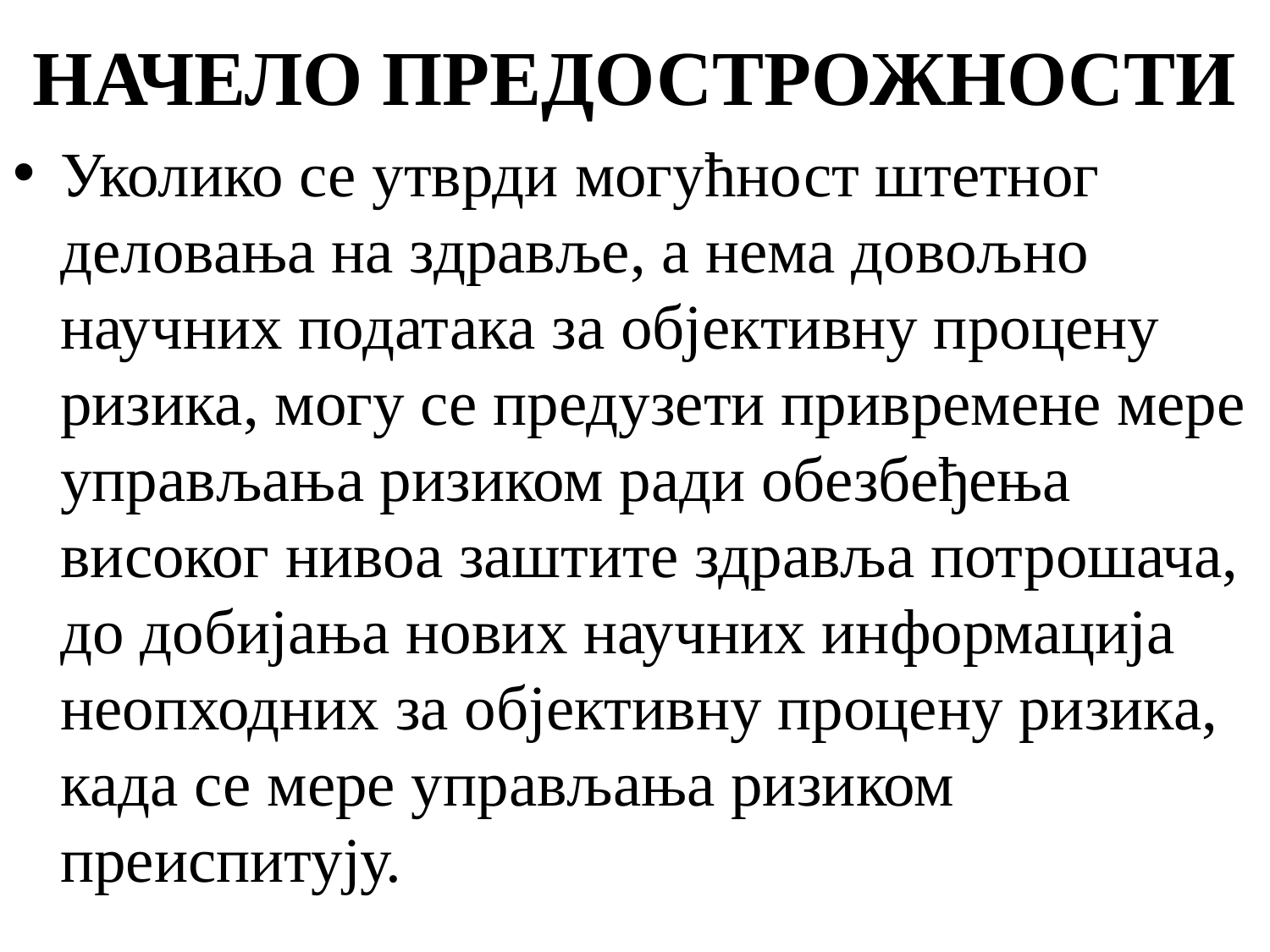

# НАЧЕЛО ПРЕДОСТРОЖНОСТИ
Уколико се утврди могућност штетног деловања на здравље, а нема довољно научних података за објективну процену ризика, могу се предузети привремене мере управљања ризиком ради обезбеђења високог нивоа заштите здравља потрошача, до добијања нових научних информација неопходних за објективну процену ризика, када се мере управљања ризиком преиспитују.